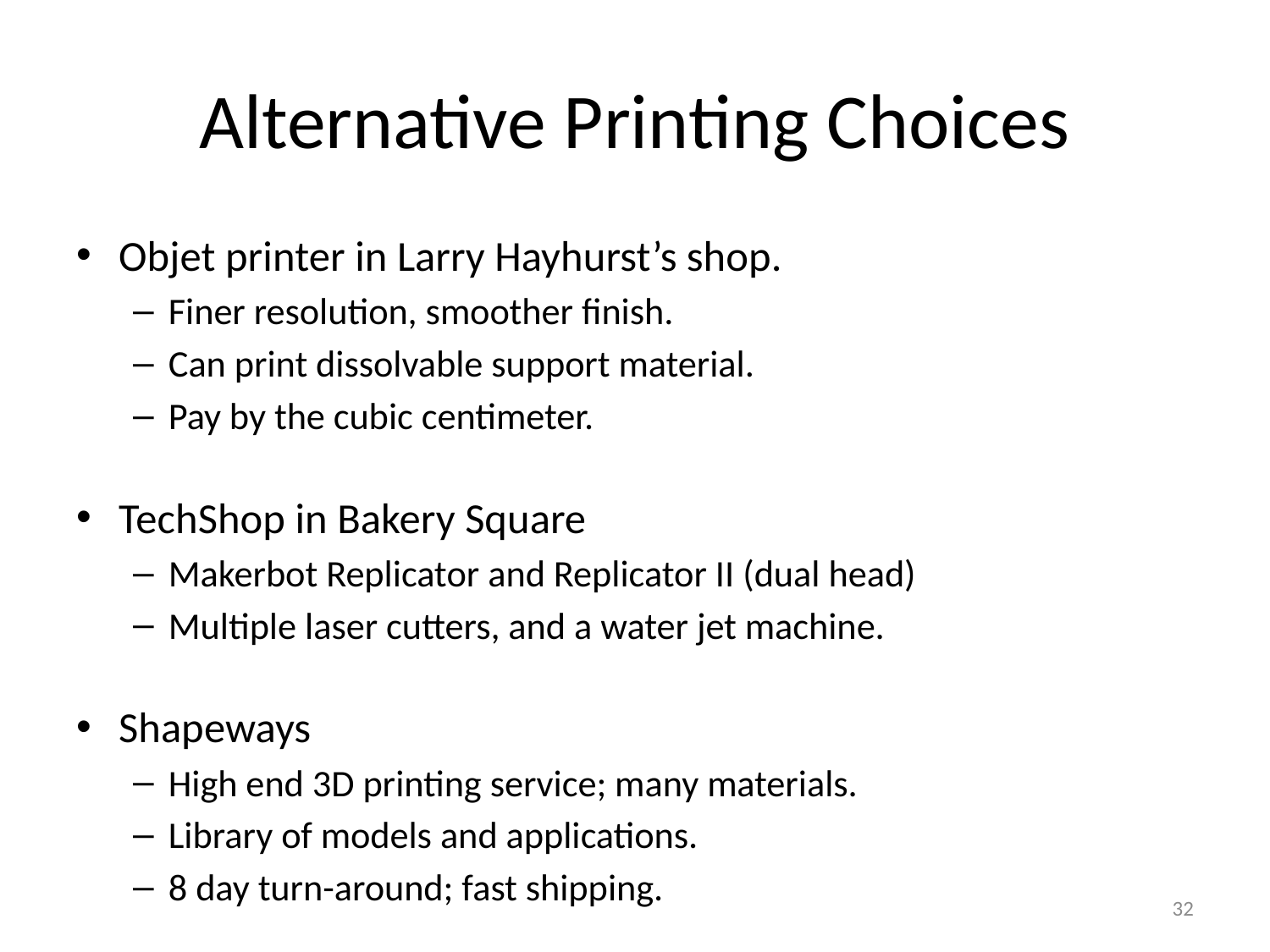

# Alternative Printing Choices
Objet printer in Larry Hayhurst’s shop.
Finer resolution, smoother finish.
Can print dissolvable support material.
Pay by the cubic centimeter.
TechShop in Bakery Square
Makerbot Replicator and Replicator II (dual head)
Multiple laser cutters, and a water jet machine.
Shapeways
High end 3D printing service; many materials.
Library of models and applications.
8 day turn-around; fast shipping.
32